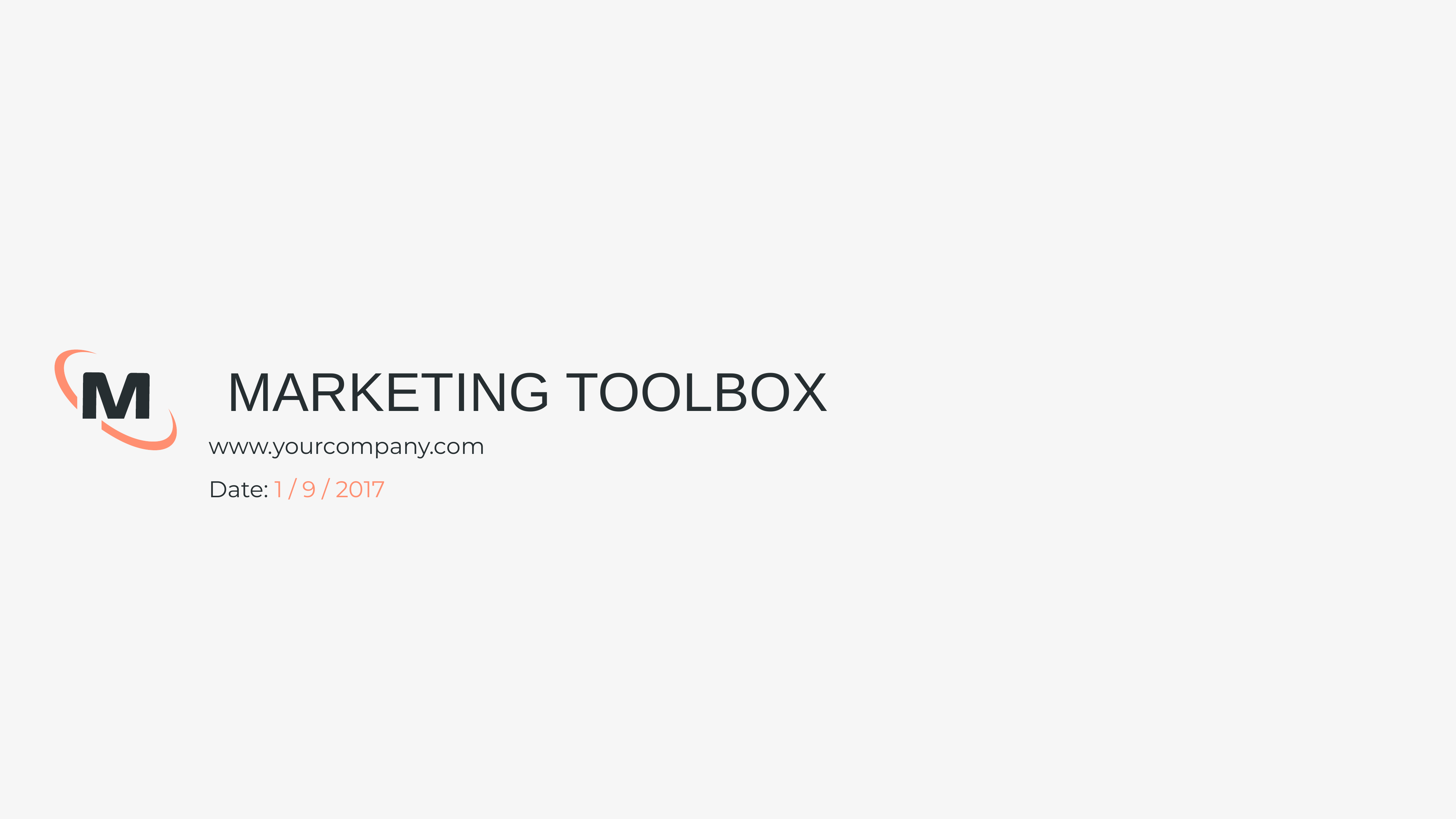

marketing toolbox

www.yourcompany.com
Date: 1 / 9 / 2017